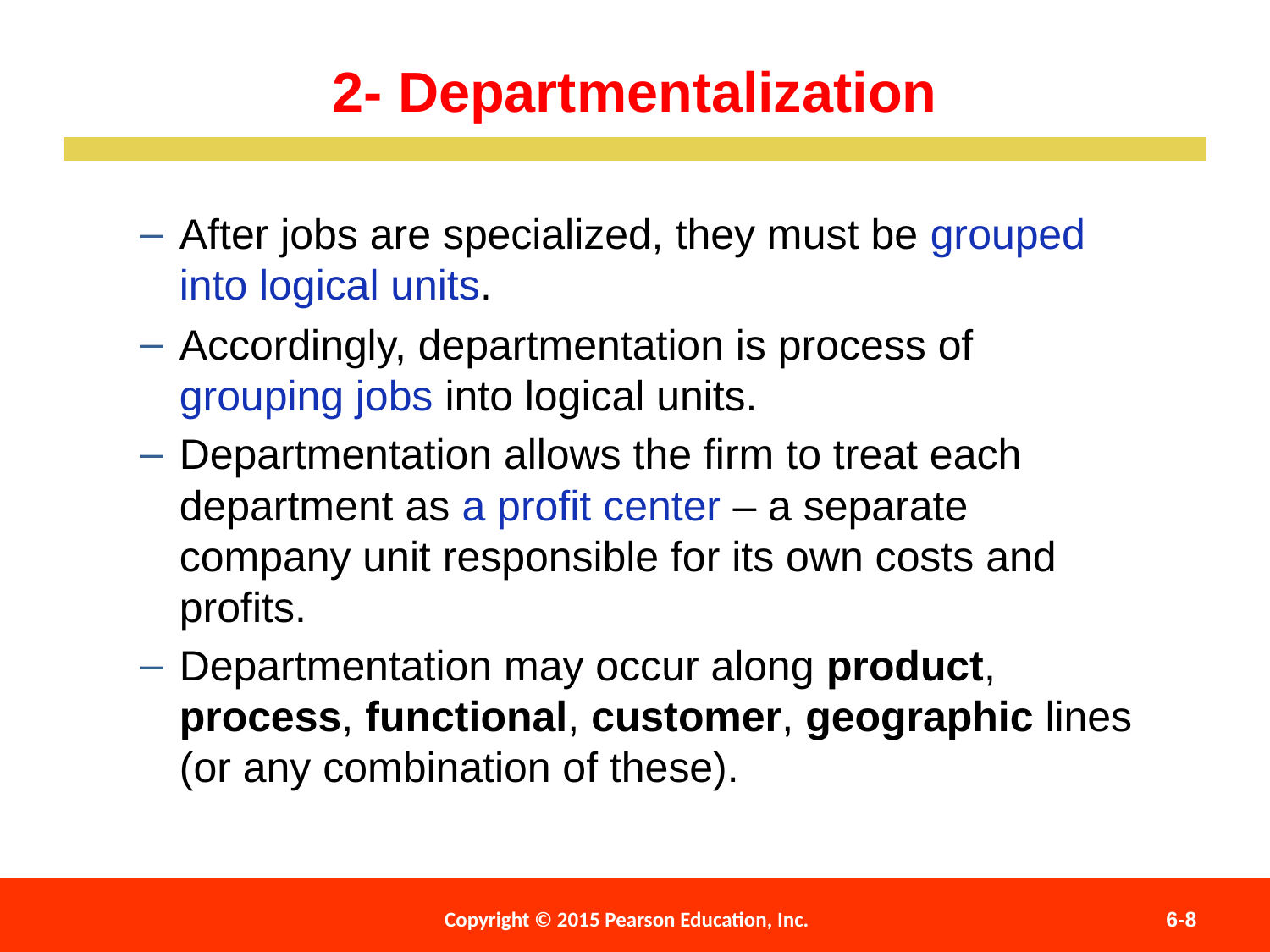

2- Departmentalization
After jobs are specialized, they must be grouped into logical units.
Accordingly, departmentation is process of grouping jobs into logical units.
Departmentation allows the firm to treat each department as a profit center – a separate company unit responsible for its own costs and profits.
Departmentation may occur along product, process, functional, customer, geographic lines (or any combination of these).